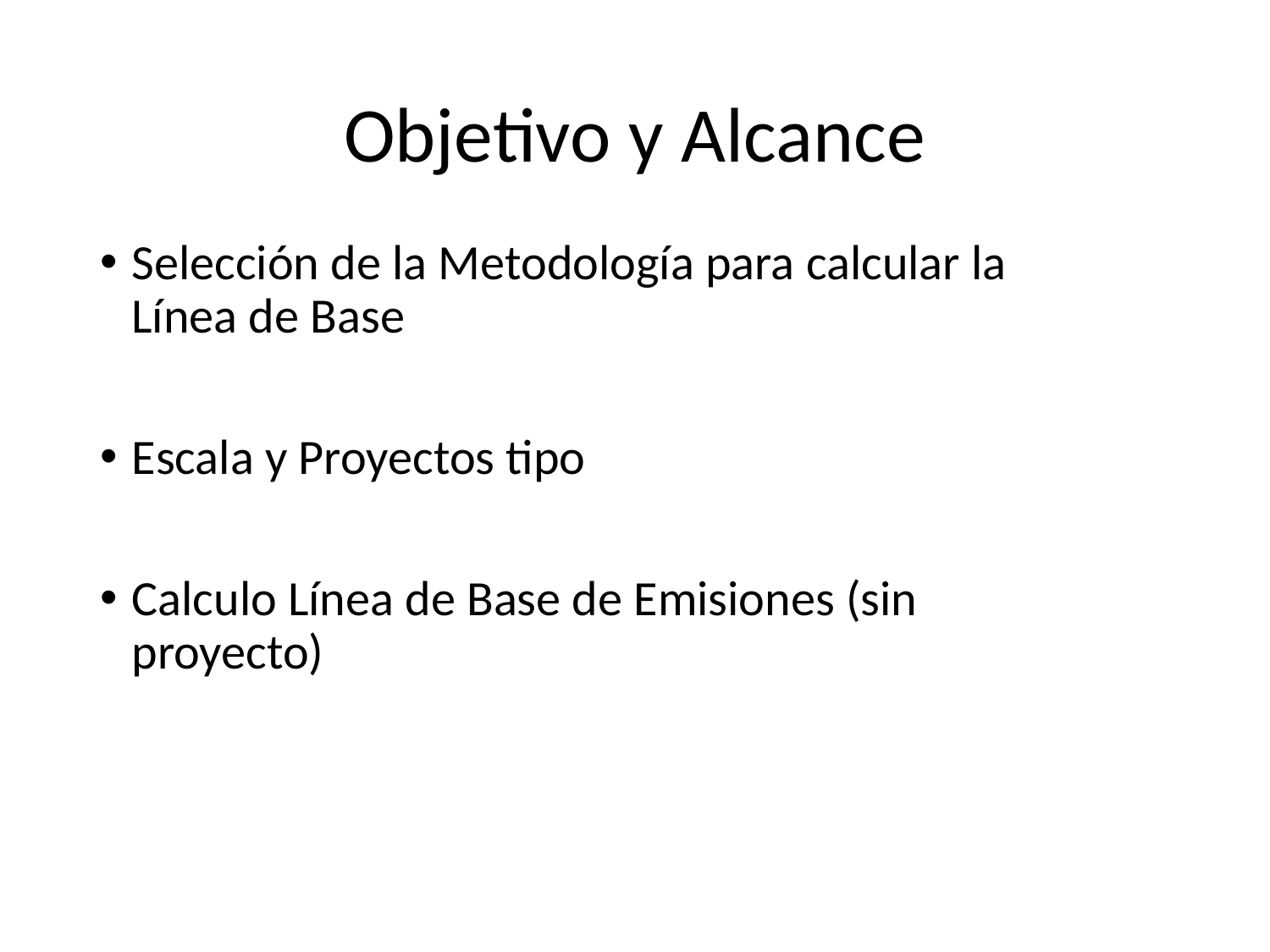

# Objetivo y Alcance
Selección de la Metodología para calcular la Línea de Base

Escala y Proyectos tipo

Calculo Línea de Base de Emisiones (sin proyecto)